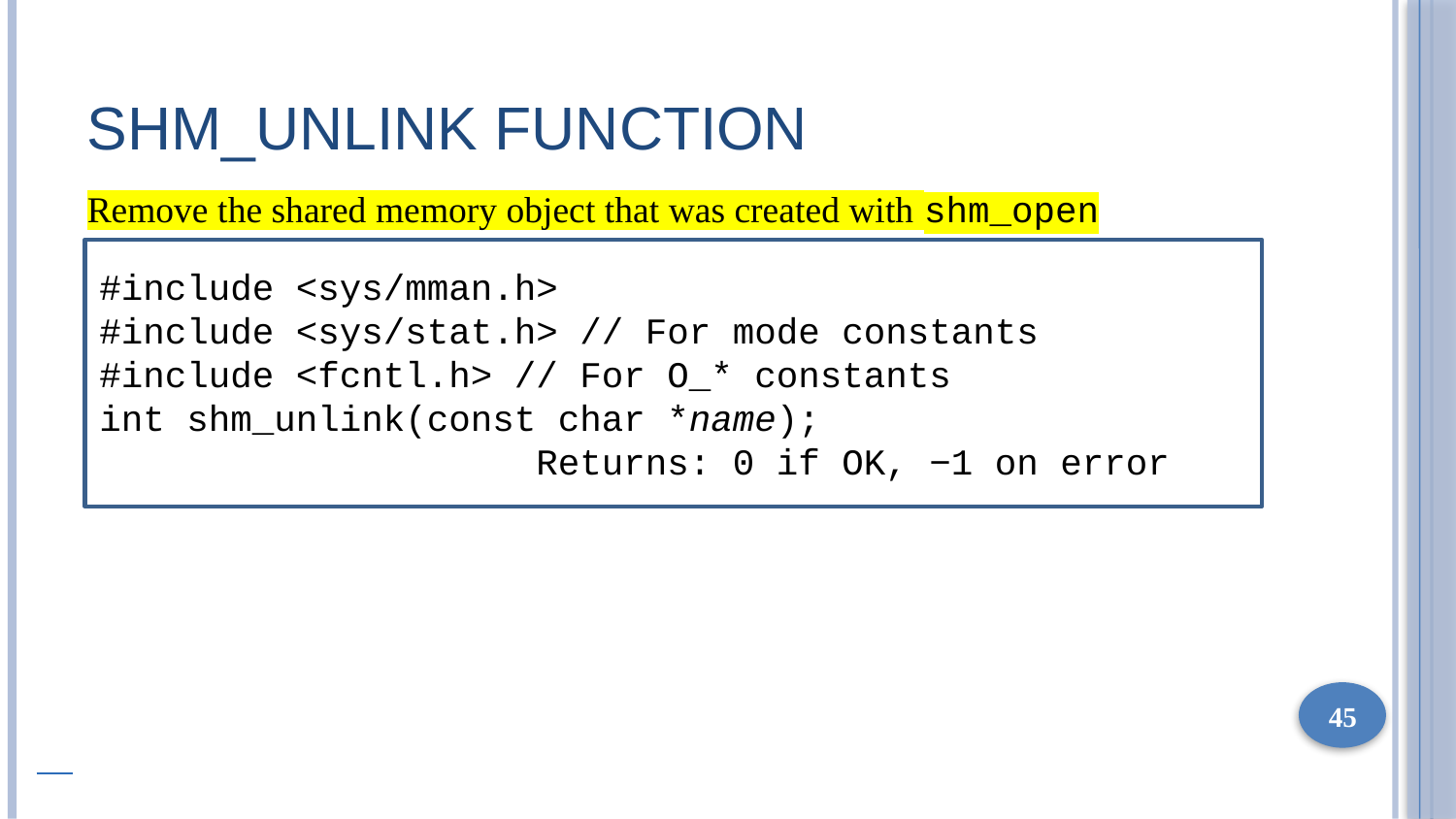

# SHM_UNLINK Function
Remove the shared memory object that was created with shm_open

#include <sys/mman.h>
#include <sys/stat.h> // For mode constants
#include <fcntl.h> // For O_* constants
int shm_unlink(const char *name); 					Returns: 0 if OK, −1 on error
45